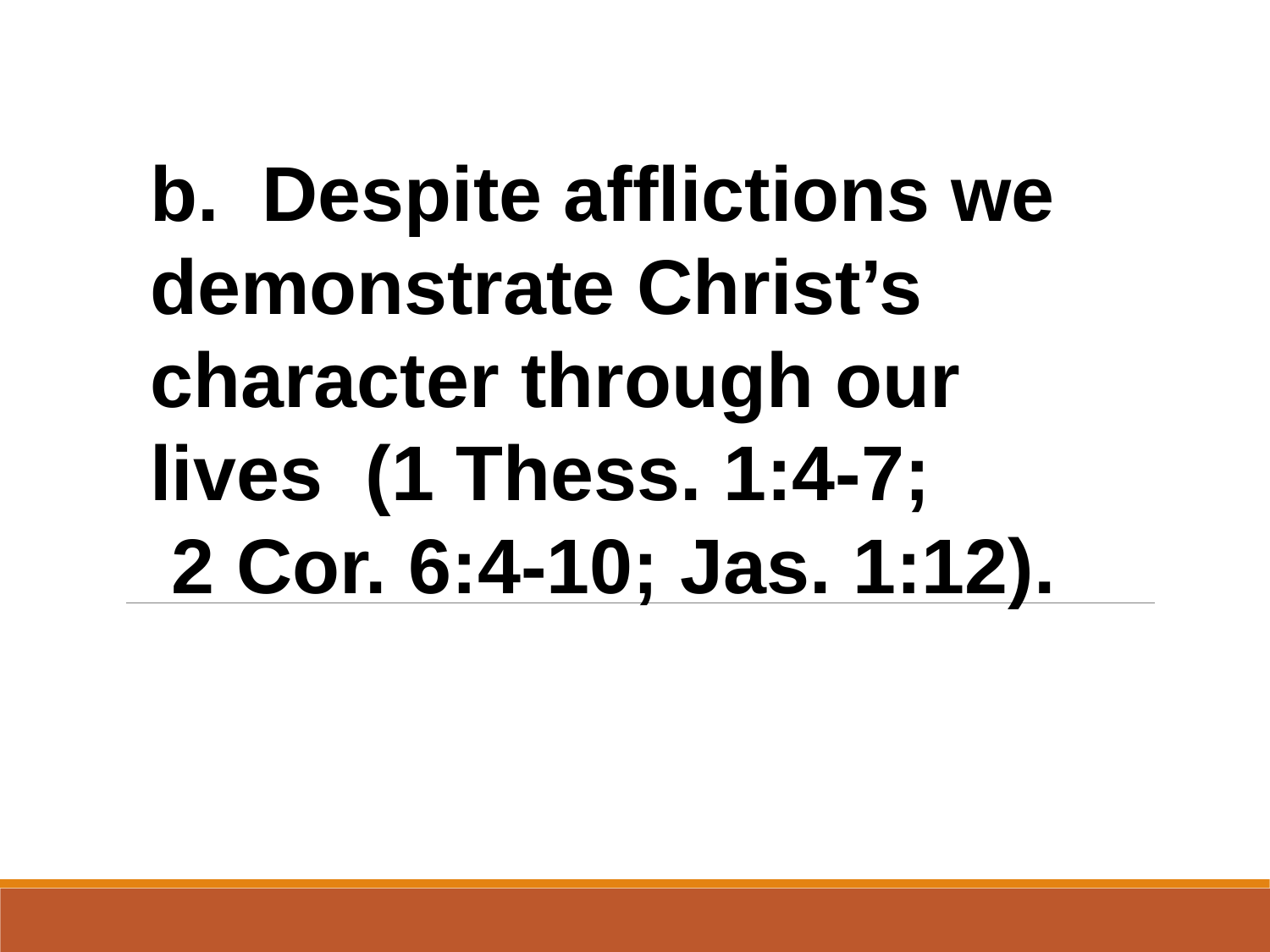

b.  Despite afflictions we demonstrate Christ’s character through our lives  (1 Thess. 1:4-7;        2 Cor. 6:4-10; Jas. 1:12).